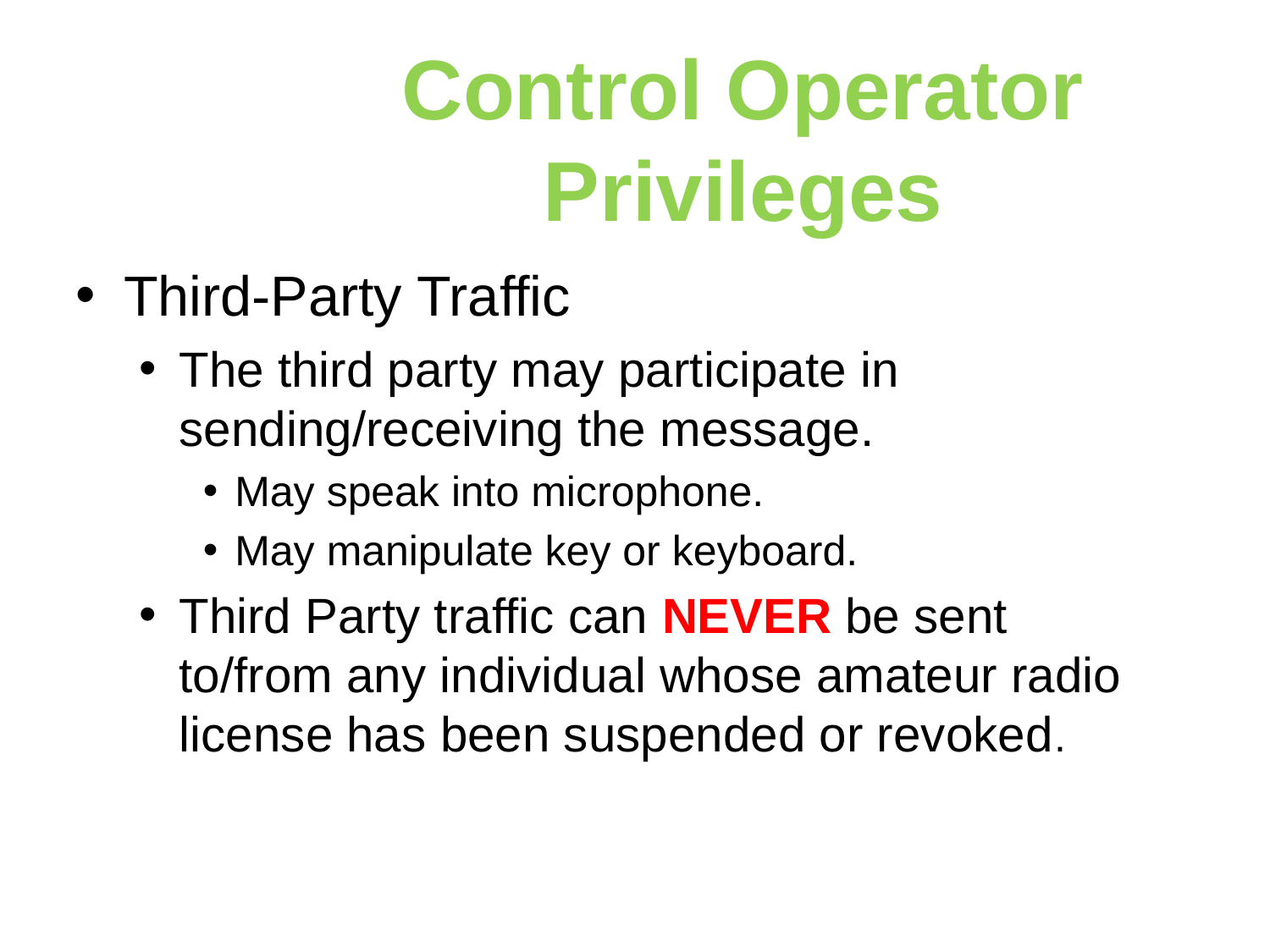

Control Operator Privileges
Third-Party Traffic
The third party may participate in sending/receiving the message.
May speak into microphone.
May manipulate key or keyboard.
Third Party traffic can NEVER be sent to/from any individual whose amateur radio license has been suspended or revoked.